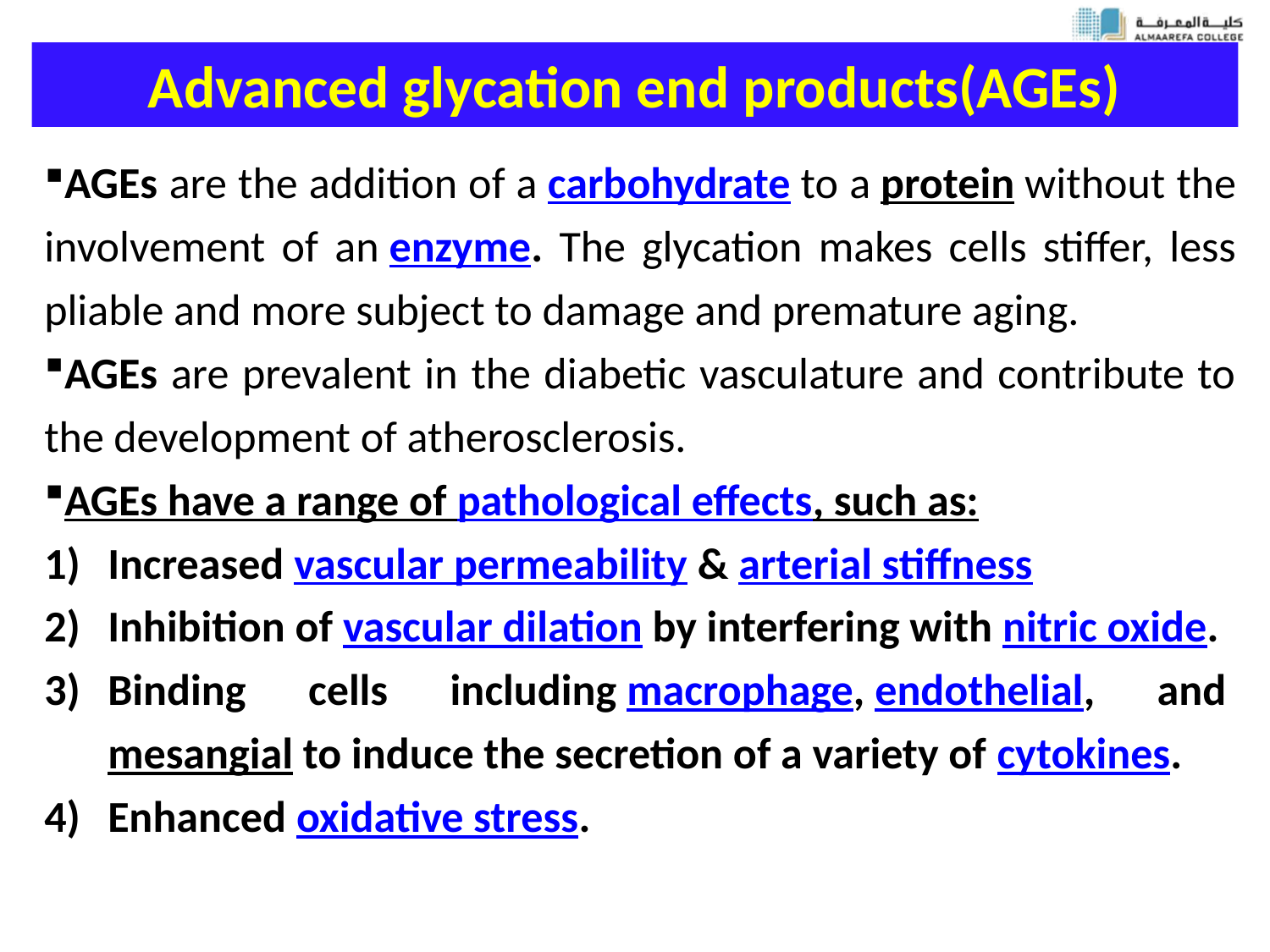

# Advanced glycation end products(AGEs)
AGEs are the addition of a carbohydrate to a protein without the involvement of an enzyme. The glycation makes cells stiffer, less pliable and more subject to damage and premature aging.
AGEs are prevalent in the diabetic vasculature and contribute to the development of atherosclerosis.
AGEs have a range of pathological effects, such as:
Increased vascular permeability & arterial stiffness
Inhibition of vascular dilation by interfering with nitric oxide.
Binding cells including macrophage, endothelial, and mesangial to induce the secretion of a variety of cytokines.
Enhanced oxidative stress.